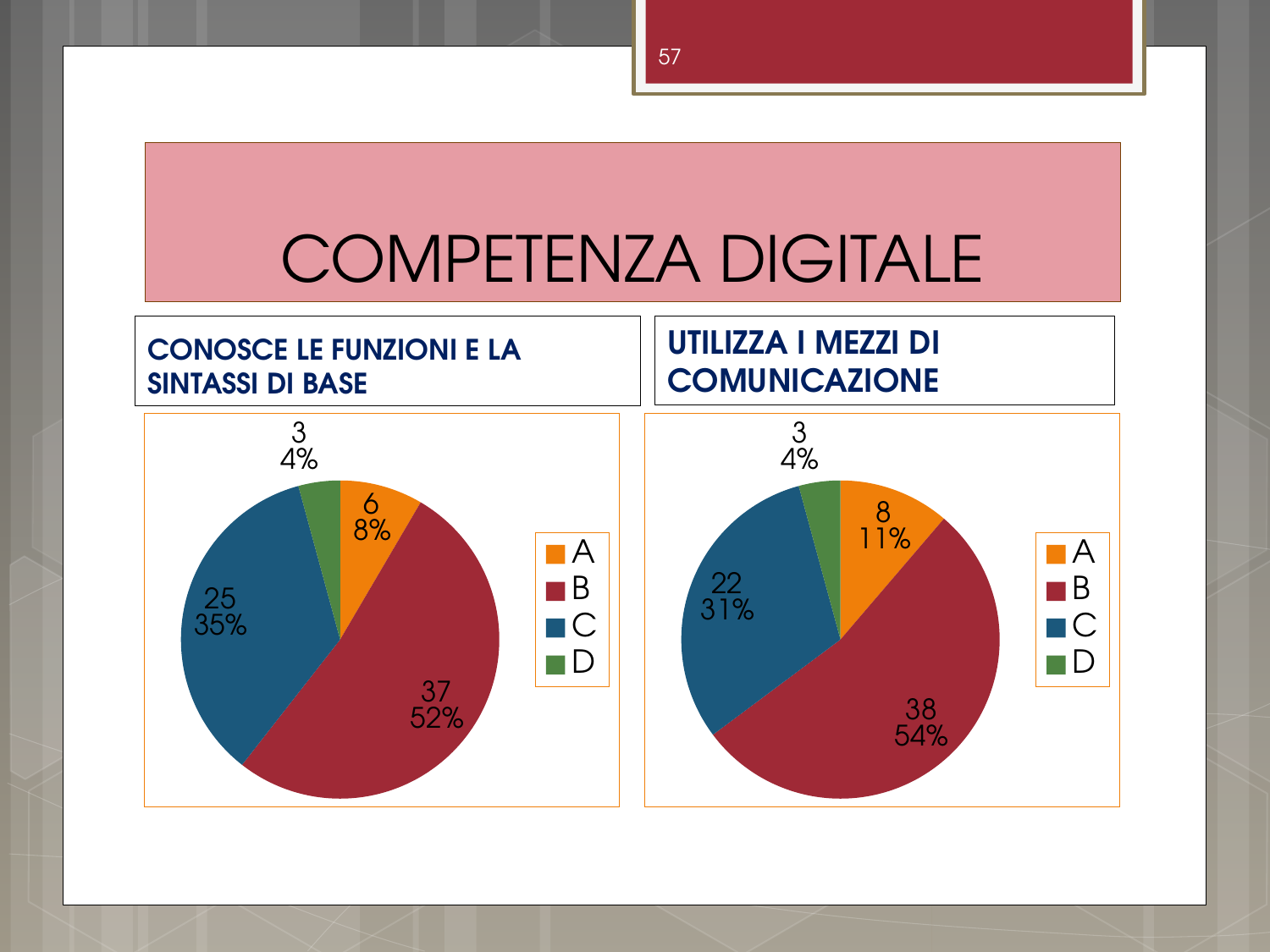

57
# COMPETENZA DIGITALE
CONOSCE LE FUNZIONI E LA SINTASSI DI BASE
UTILIZZA I MEZZI DI COMUNICAZIONE

### Chart

| Category | Vendite |
|---|---|
| A | 6.0 |
| B | 37.0 |
| C | 25.0 |
| D | 3.0 |

### Chart

| Category | Vendite |
|---|---|
| A | 8.0 |
| B | 38.0 |
| C | 22.0 |
| D | 3.0 |